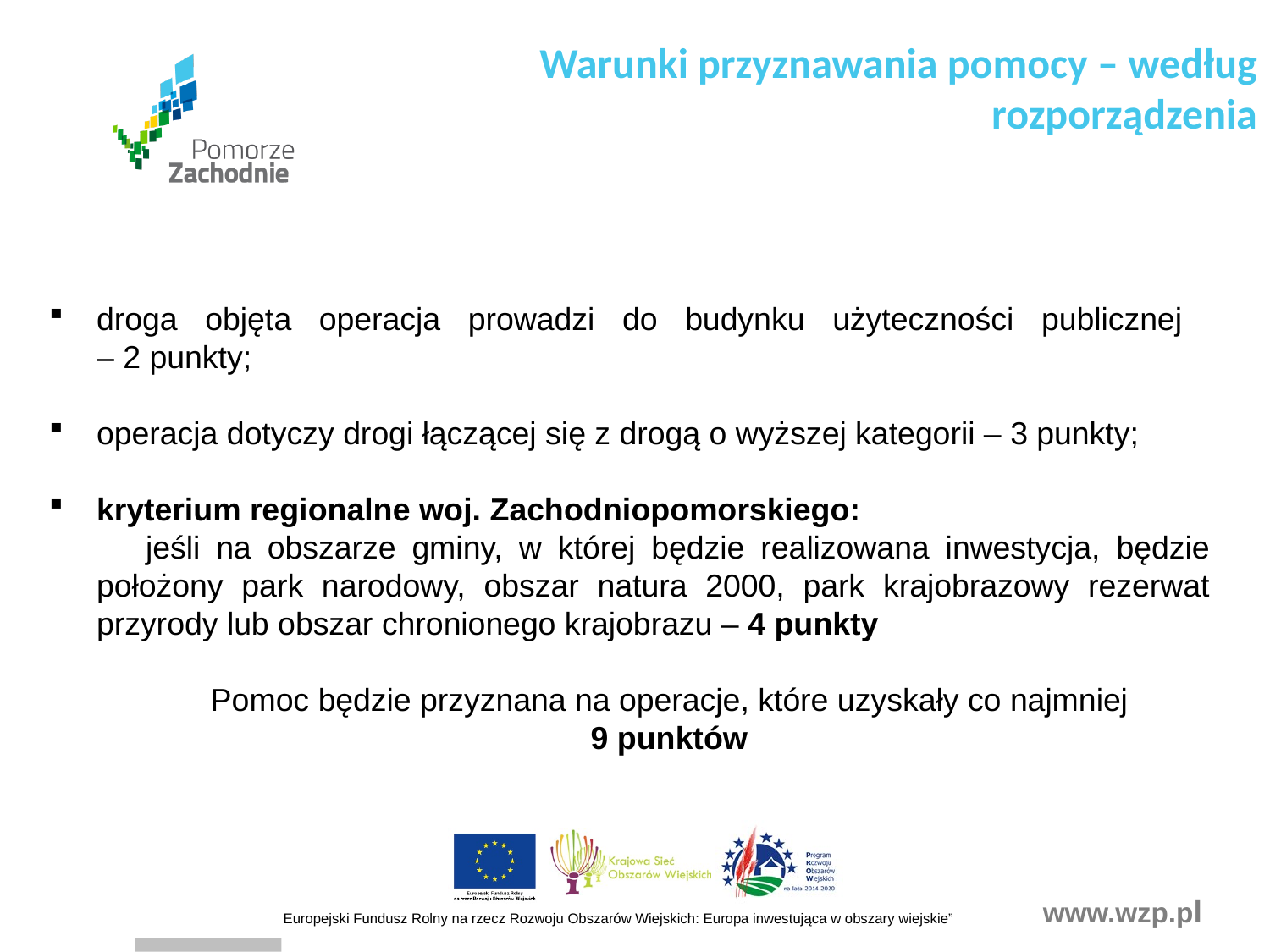

Warunki przyznawania pomocy – według rozporządzenia

droga objęta operacja prowadzi do budynku użyteczności publicznej
– 2 punkty;

operacja dotyczy drogi łączącej się z drogą o wyższej kategorii – 3 punkty;

kryterium regionalne woj. Zachodniopomorskiego:
      jeśli na obszarze gminy, w której będzie realizowana inwestycja, będzie położony park narodowy, obszar natura 2000, park krajobrazowy rezerwat przyrody lub obszar chronionego krajobrazu – 4 punkty

         Pomoc będzie przyznana na operacje, które uzyskały co najmniej
         9 punktów